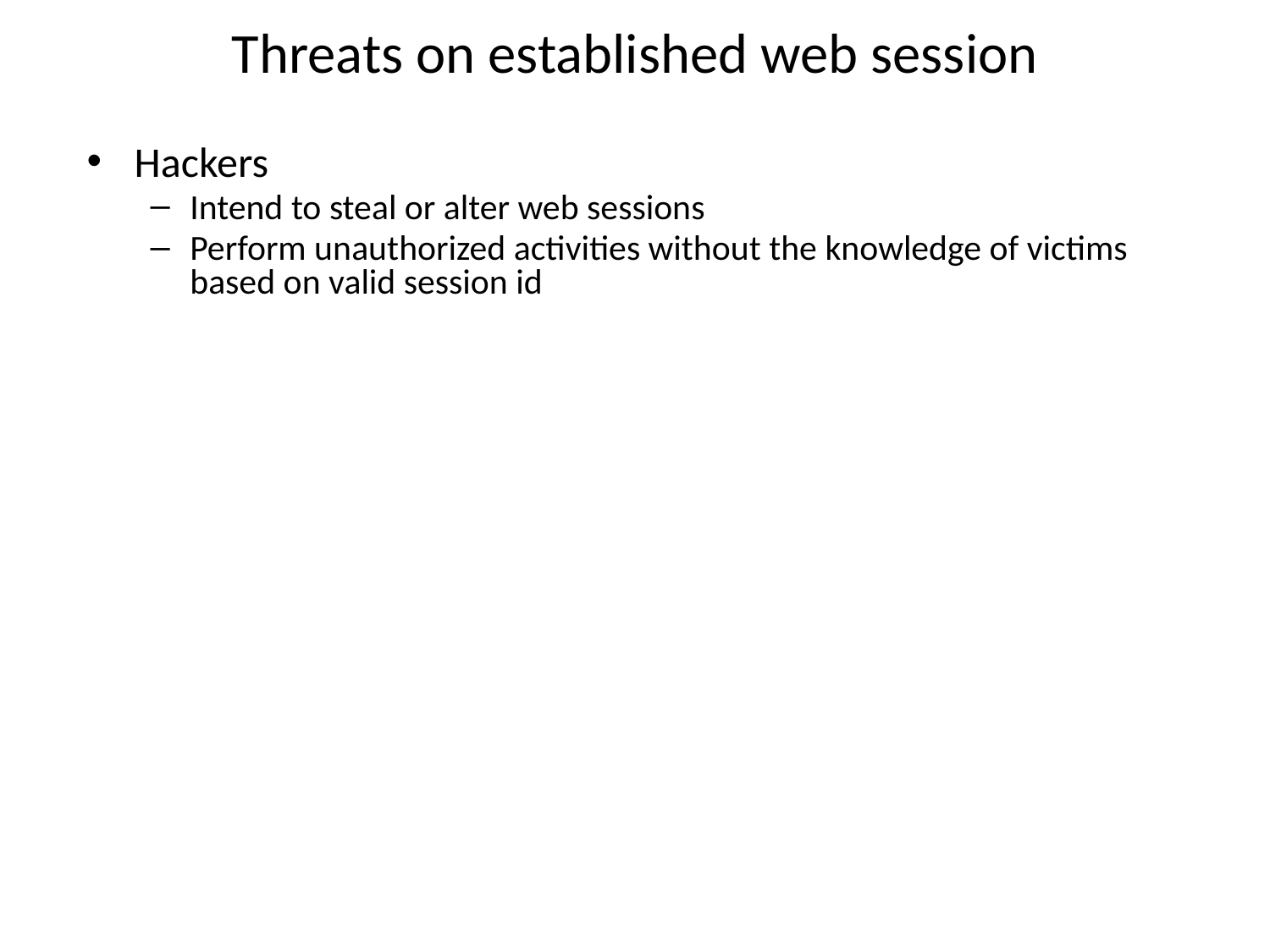

# Threats on established web session
Hackers
Intend to steal or alter web sessions
Perform unauthorized activities without the knowledge of victims based on valid session id